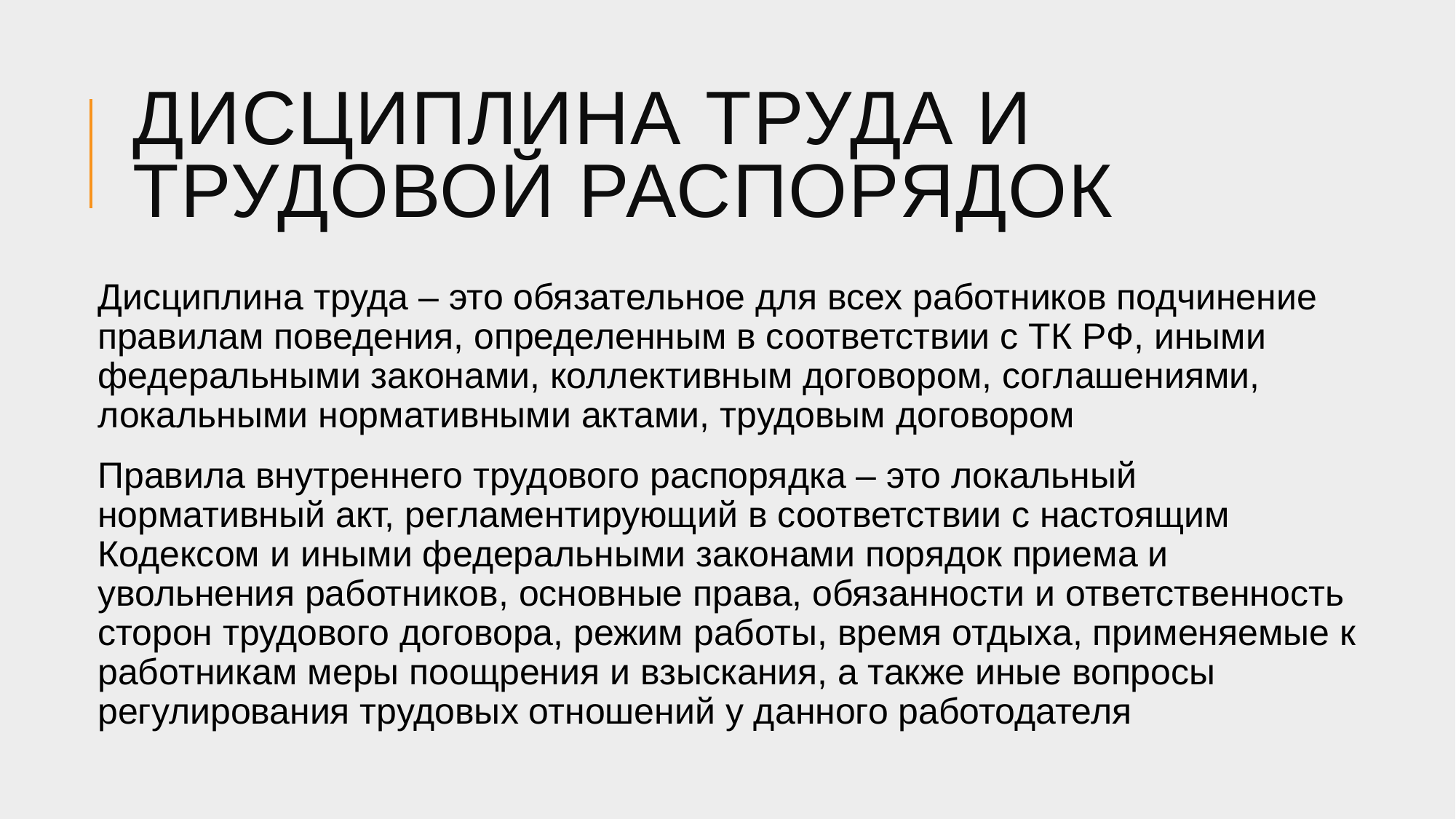

# Дисциплина труда и трудовой распорядок
Дисциплина труда – это обязательное для всех работников подчинение правилам поведения, определенным в соответствии с ТК РФ, иными федеральными законами, коллективным договором, соглашениями, локальными нормативными актами, трудовым договором
Правила внутреннего трудового распорядка – это локальный нормативный акт, регламентирующий в соответствии с настоящим Кодексом и иными федеральными законами порядок приема и увольнения работников, основные права, обязанности и ответственность сторон трудового договора, режим работы, время отдыха, применяемые к работникам меры поощрения и взыскания, а также иные вопросы регулирования трудовых отношений у данного работодателя